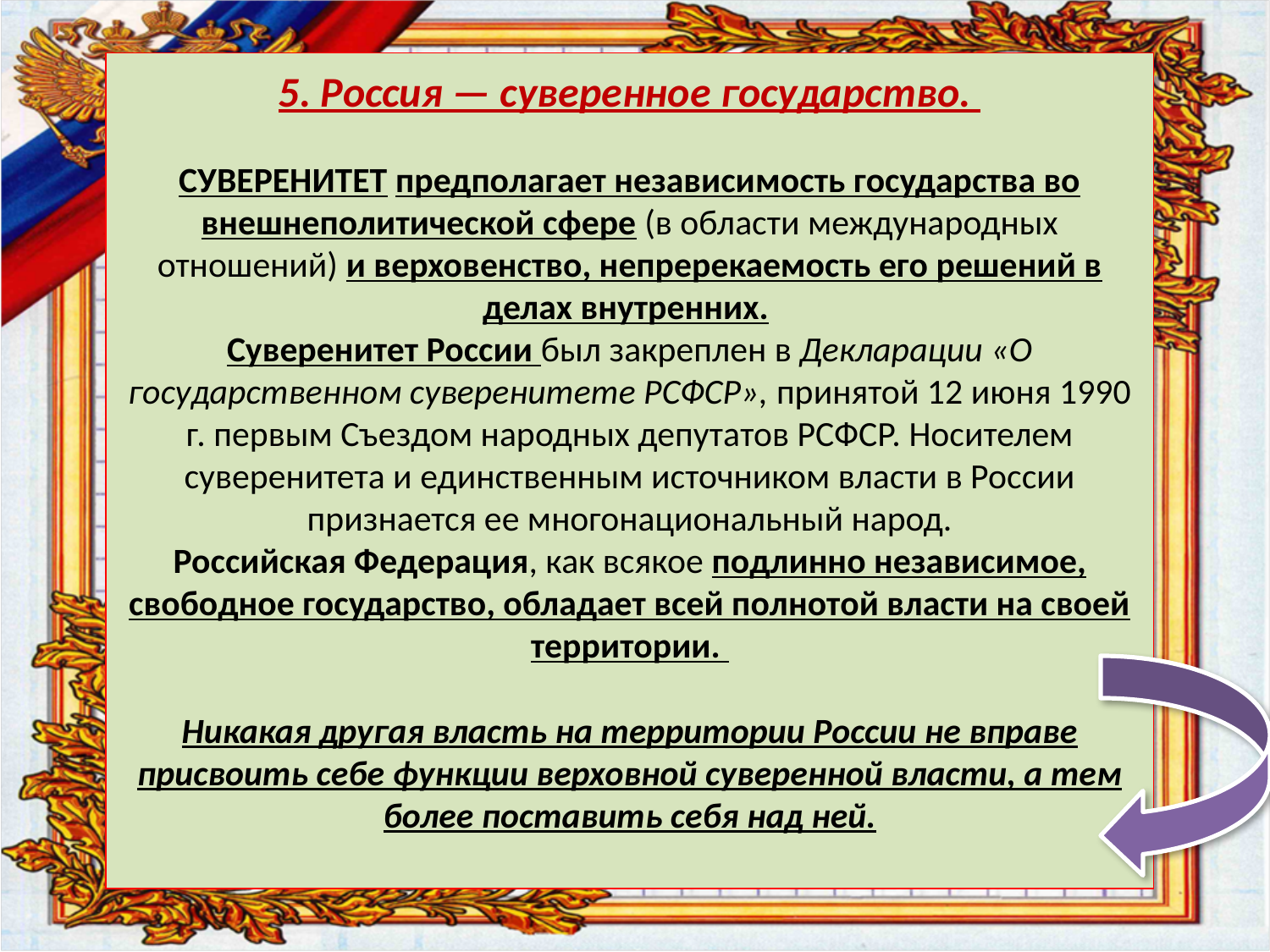

# 5. Россия — суверенное государство. Суверенитет предполагает независимость государства во внешнеполитической сфере (в области международных отношений) и верховенство, непререкаемость его решений в делах внутренних. Суверенитет России был закреплен в Декларации «О государственном суверенитете РСФСР», принятой 12 июня 1990 г. первым Съездом народных депута­тов РСФСР. Носителем суверенитета и единственным источником власти в России признается ее многонациональный народ. Российская Федерация, как всякое подлинно независимое, свободное государство, обладает всей полнотой власти на своей территории. Никакая другая власть на территории России не вправе присвоить себе функции верховной суверенной власти, а тем более поставить себя над ней.